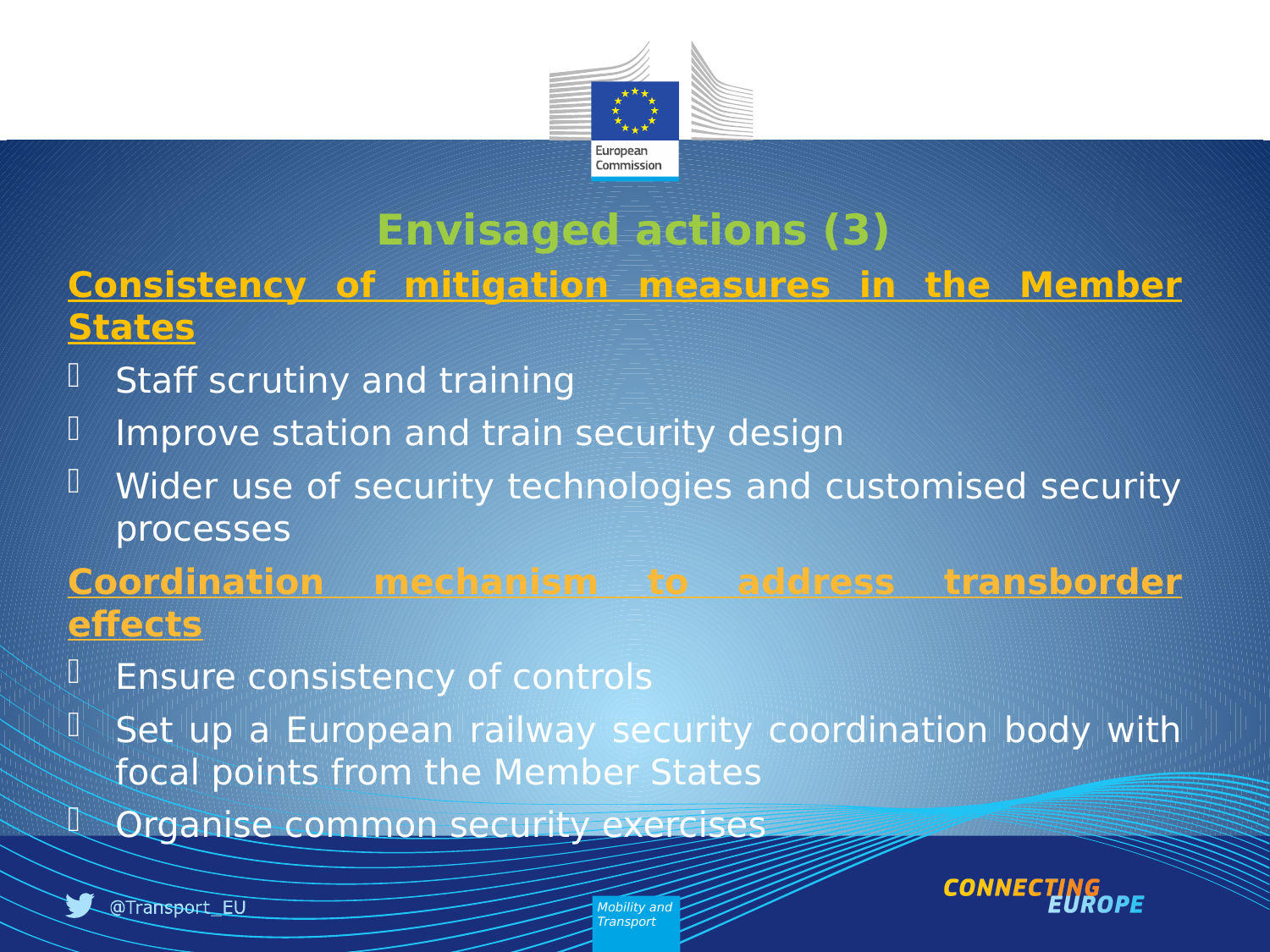

Envisaged actions (3)
Consistency of mitigation measures in the Member States
Staff scrutiny and training
Improve station and train security design
Wider use of security technologies and customised security processes
Coordination mechanism to address transborder effects
Ensure consistency of controls
Set up a European railway security coordination body with focal points from the Member States
Organise common security exercises